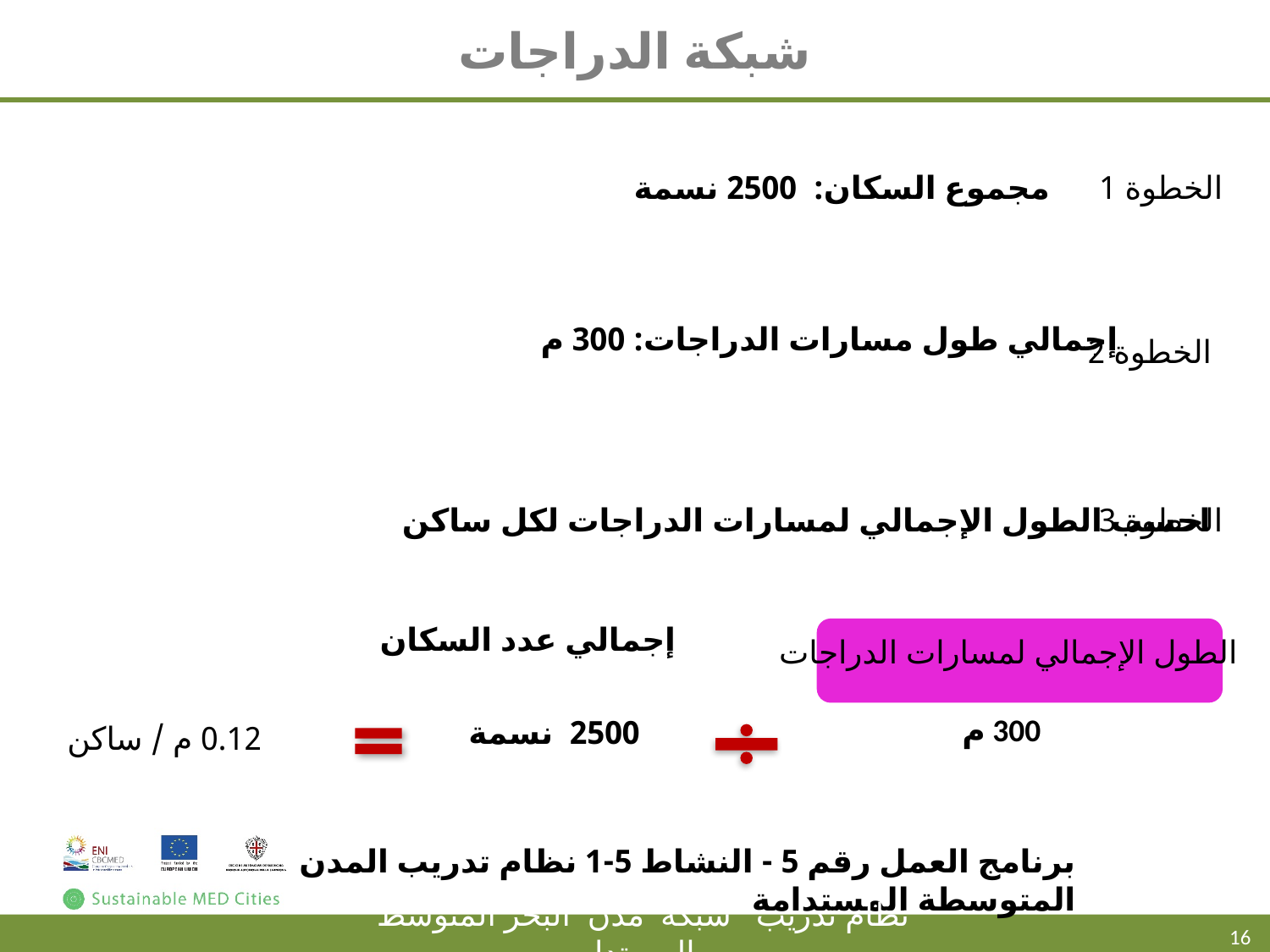

# شبكة الدراجات
مجموع السكان:  2500 نسمة
الخطوة 1
إجمالي طول مسارات الدراجات: 300 م
الخطوة 2
احسب الطول الإجمالي لمسارات الدراجات لكل ساكن
الخطوة 3
إجمالي عدد السكان

الطول الإجمالي لمسارات الدراجات
  300 م
2500  نسمة
0.12 م / ساكن

برنامج العمل رقم 5 - النشاط 5-1 نظام تدريب المدن المتوسطة المستدامة

16
نظام تدريب   شبكة  مدن  البحر المتوسط   المستدام